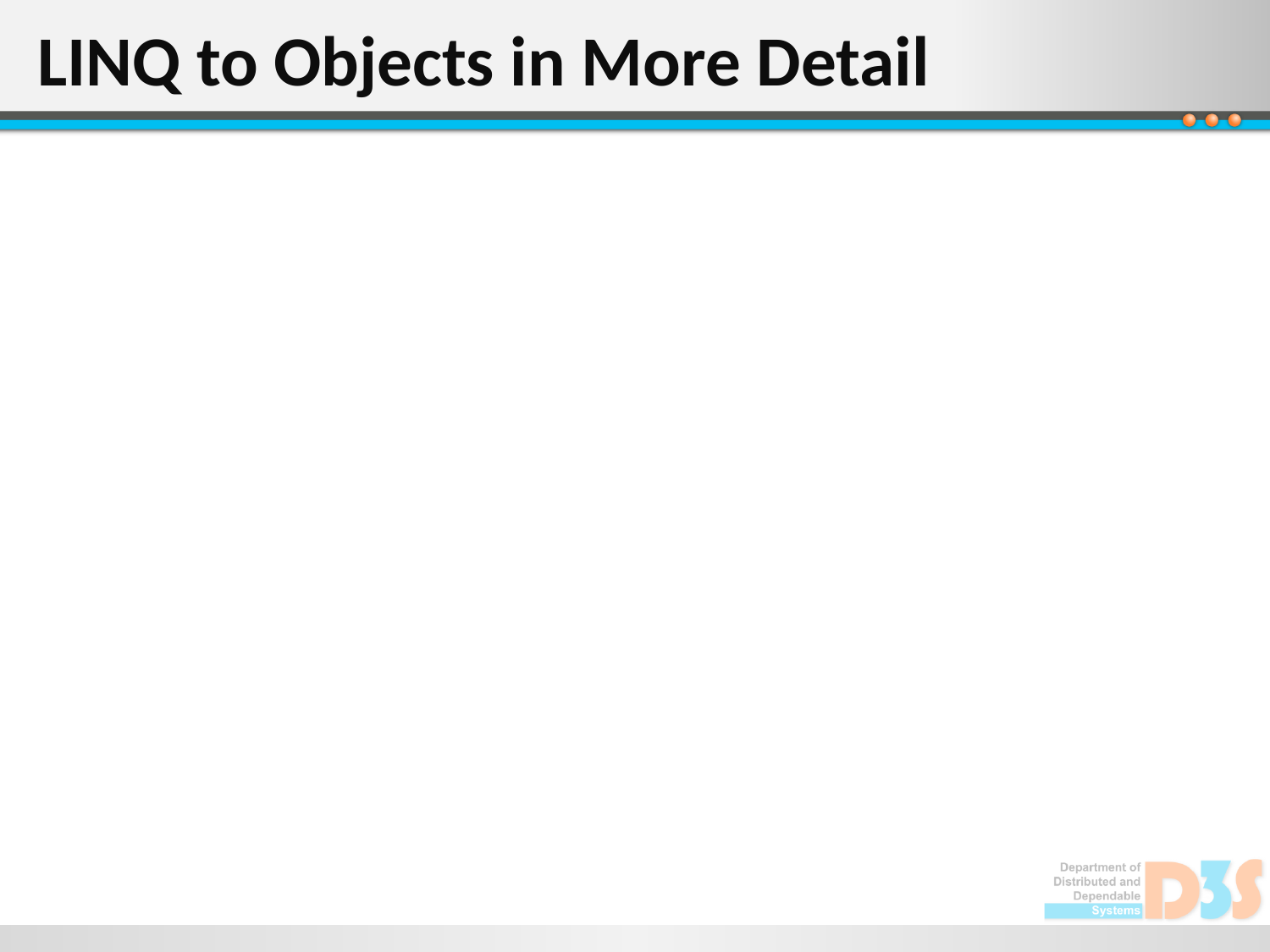

# LINQ to Objects in More Detail